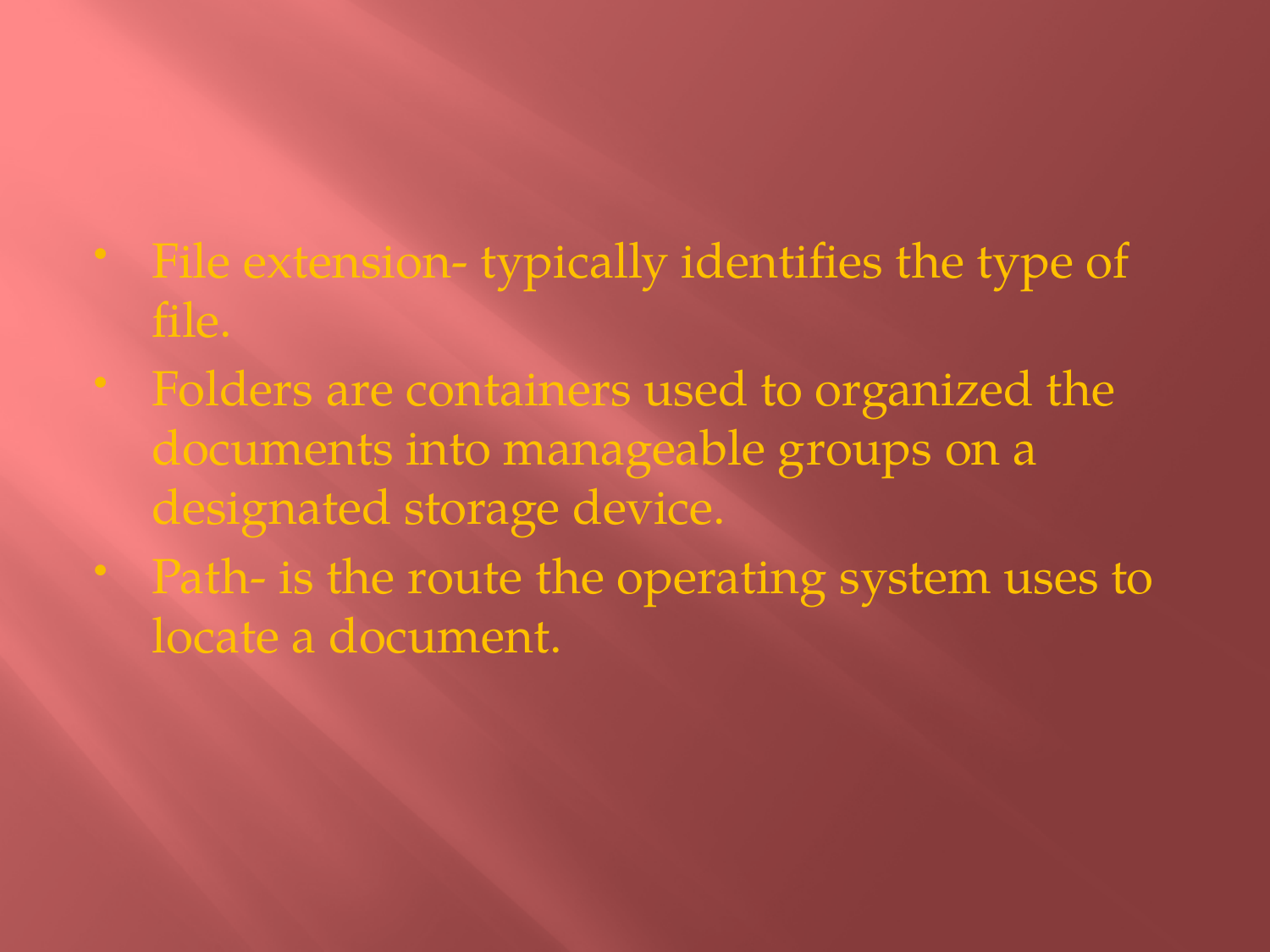

#
File extension- typically identifies the type of file.
Folders are containers used to organized the documents into manageable groups on a designated storage device.
Path- is the route the operating system uses to locate a document.